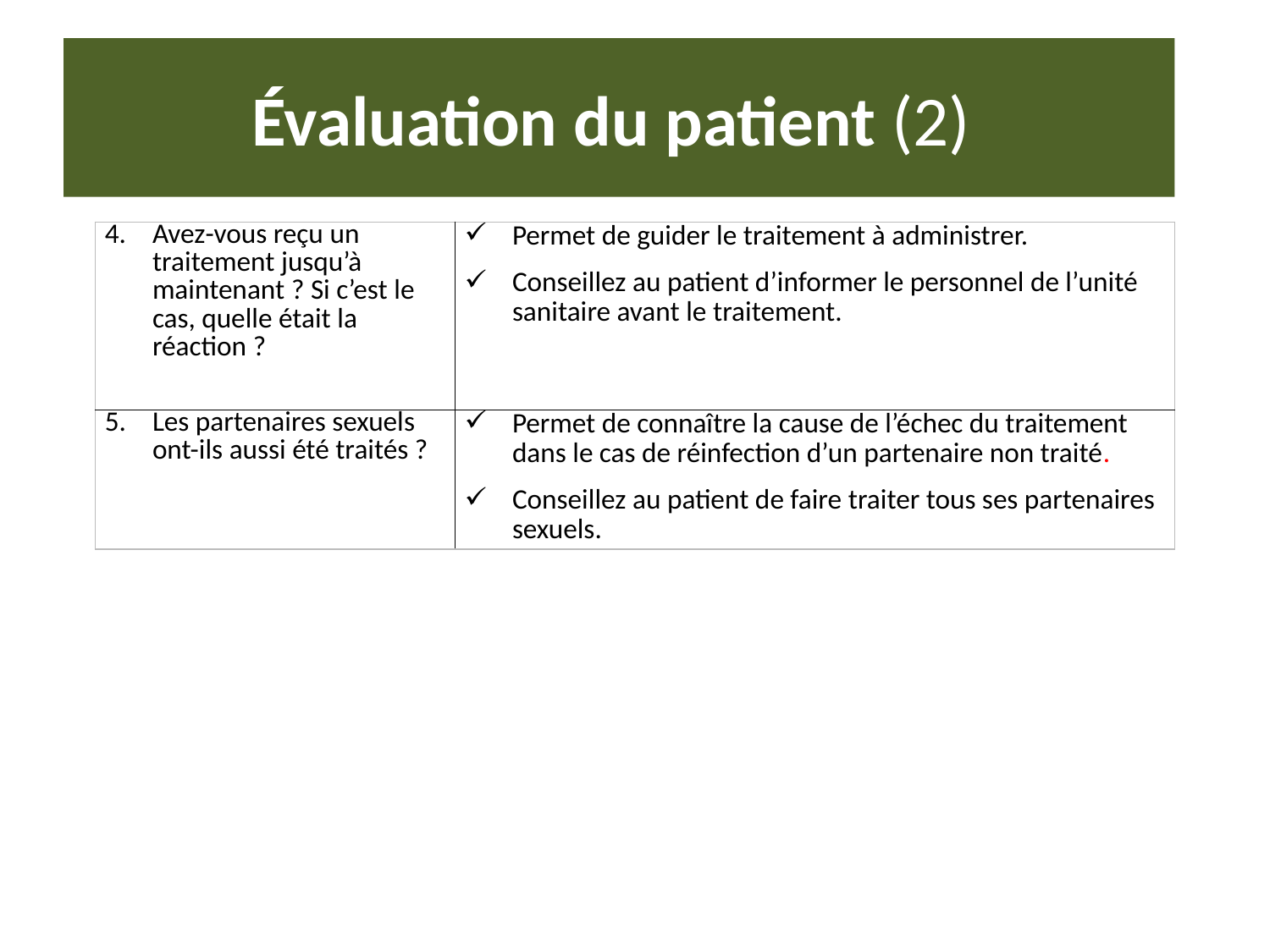

# Évaluation du patient (2)
| Avez-vous reçu un traitement jusqu’à maintenant ? Si c’est le cas, quelle était la réaction ? | Permet de guider le traitement à administrer. Conseillez au patient d’informer le personnel de l’unité sanitaire avant le traitement. |
| --- | --- |
| Les partenaires sexuels ont-ils aussi été traités ? | Permet de connaître la cause de l’échec du traitement dans le cas de réinfection d’un partenaire non traité. Conseillez au patient de faire traiter tous ses partenaires sexuels. |